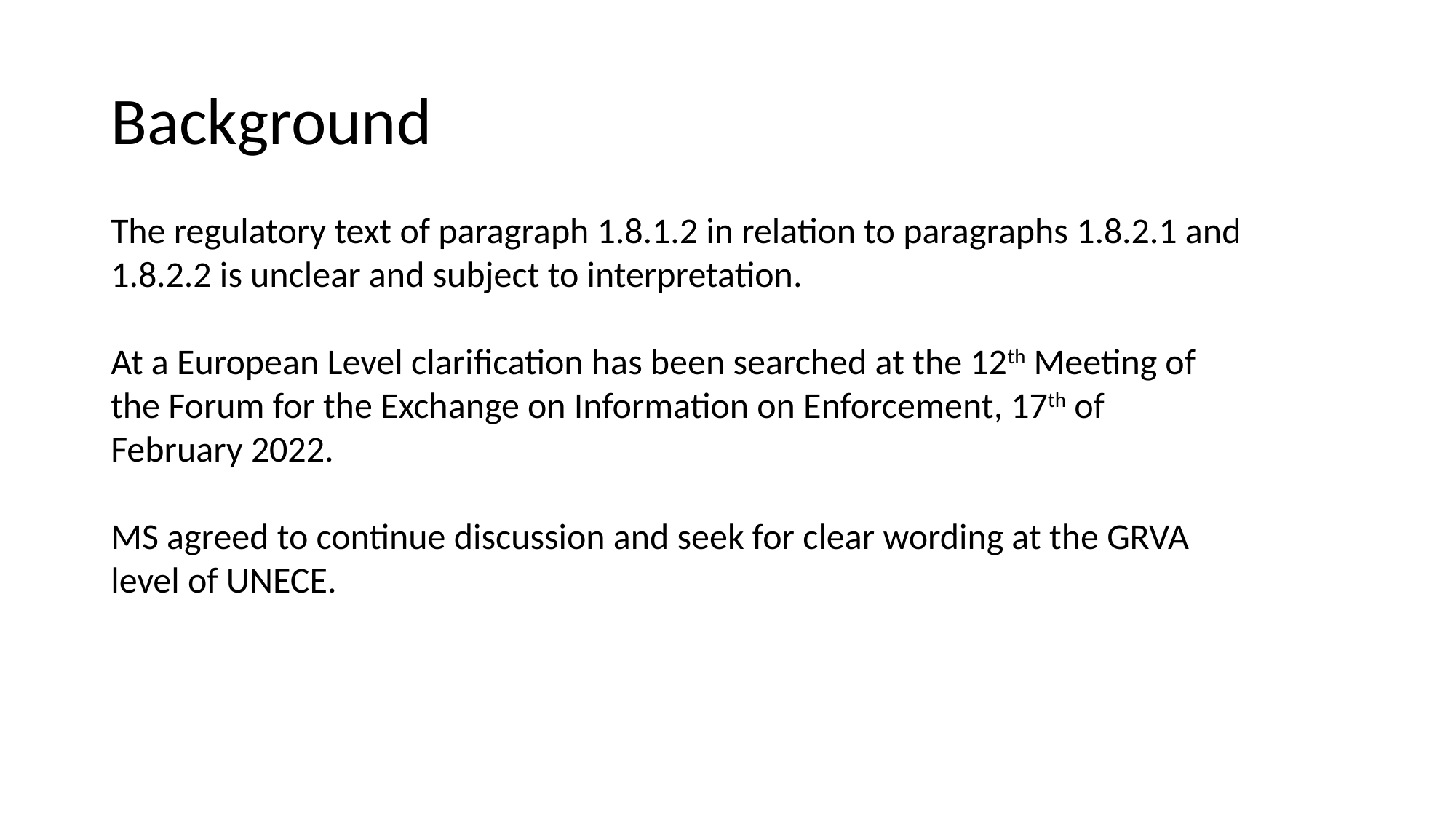

# Background
The regulatory text of paragraph 1.8.1.2 in relation to paragraphs 1.8.2.1 and 1.8.2.2 is unclear and subject to interpretation.

At a European Level clarification has been searched at the 12th Meeting of the Forum for the Exchange on Information on Enforcement, 17th of February 2022.

MS agreed to continue discussion and seek for clear wording at the GRVA level of UNECE.